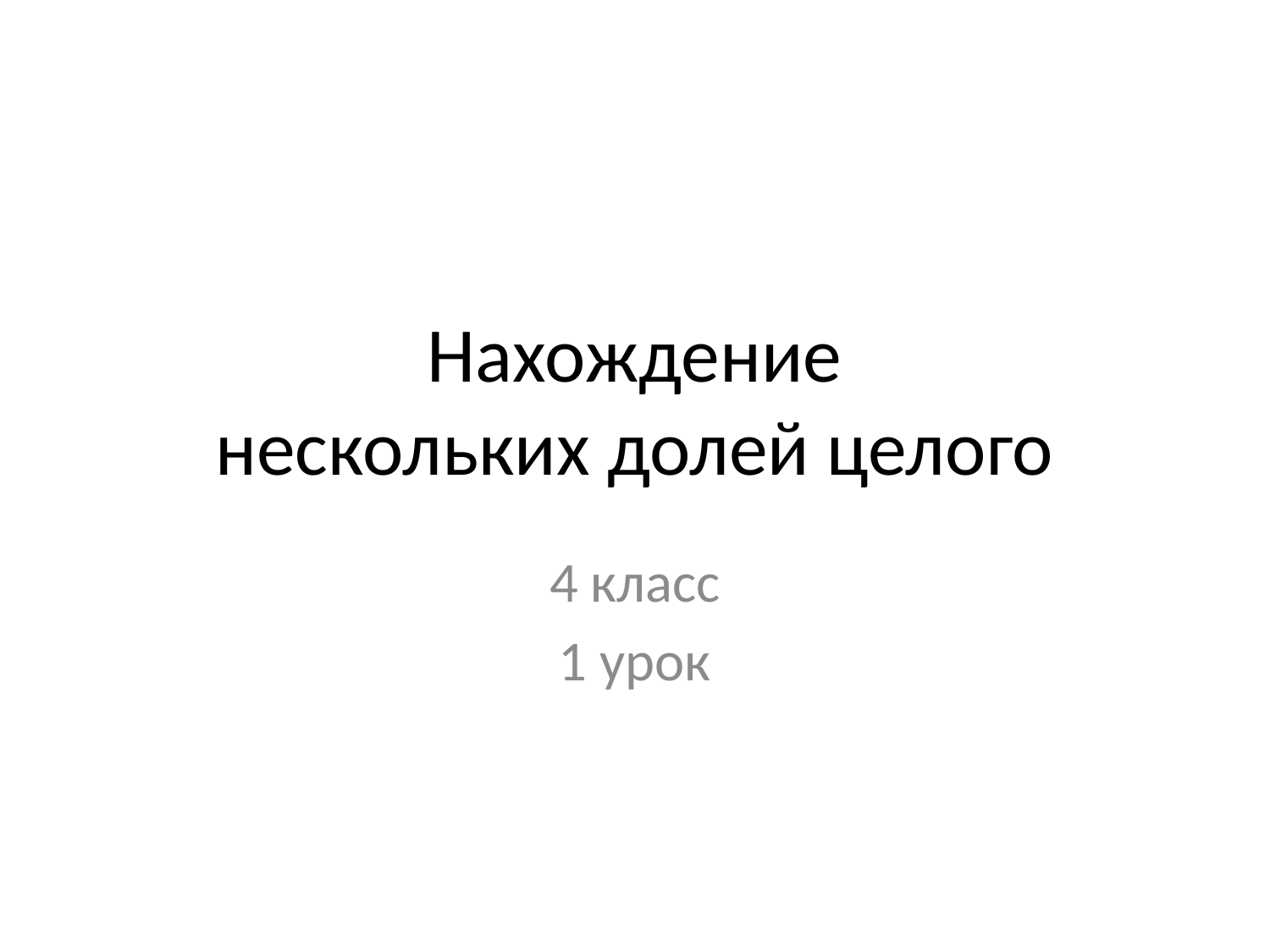

# Нахождение нескольких долей целого
4 класс
1 урок